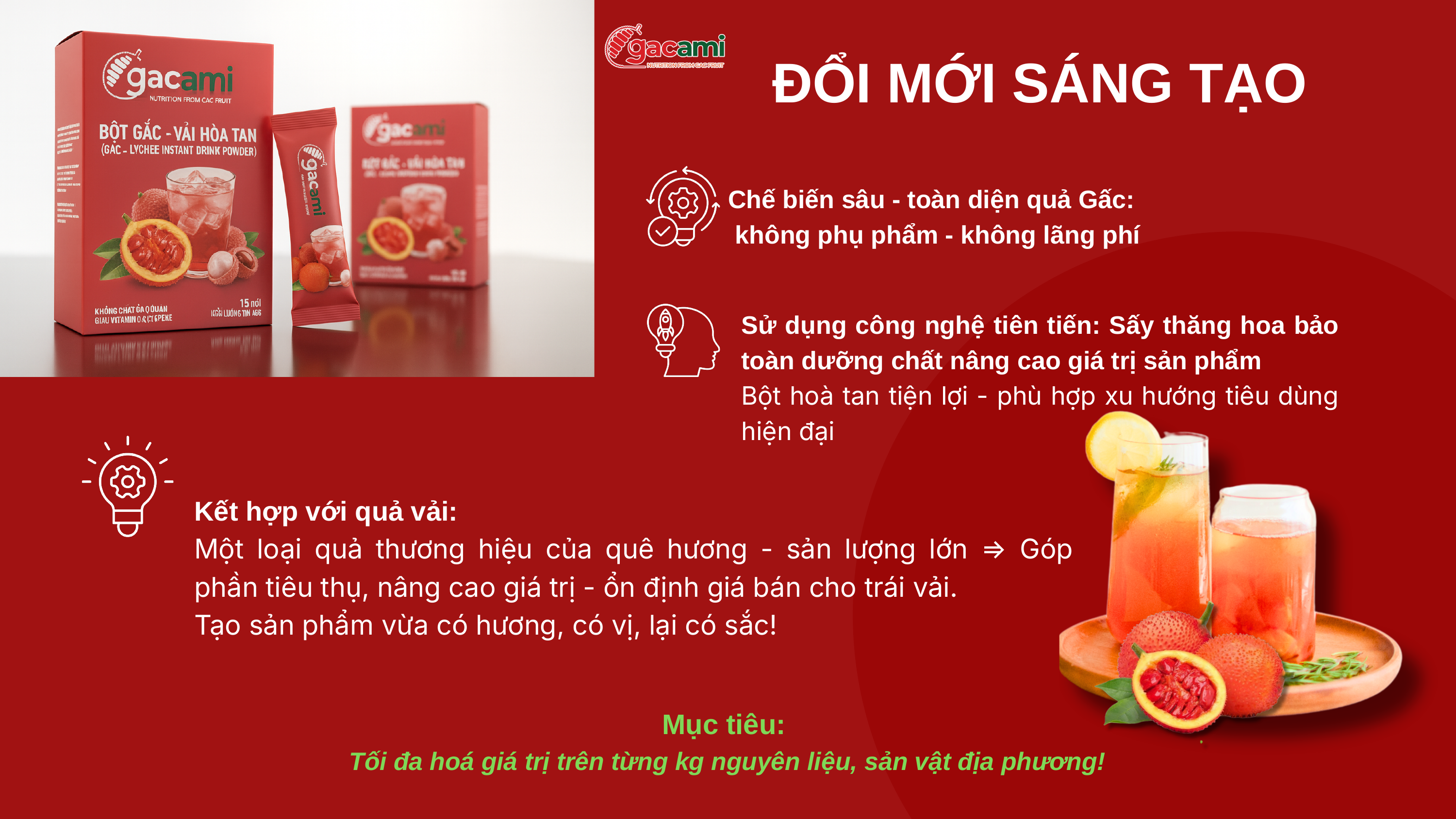

ĐỔI MỚI SÁNG TẠO

Chế biến sâu - toàn diện quả Gấc:
 không phụ phẩm - không lãng phí

Sử dụng công nghệ tiên tiến: Sấy thăng hoa bảo toàn dưỡng chất nâng cao giá trị sản phẩm
Bột hoà tan tiện lợi - phù hợp xu hướng tiêu dùng hiện đại

Kết hợp với quả vải:
Một loại quả thương hiệu của quê hương - sản lượng lớn => Góp phần tiêu thụ, nâng cao giá trị - ổn định giá bán cho trái vải.
Tạo sản phẩm vừa có hương, có vị, lại có sắc!

Mục tiêu:
Tối đa hoá giá trị trên từng kg nguyên liệu, sản vật địa phương!